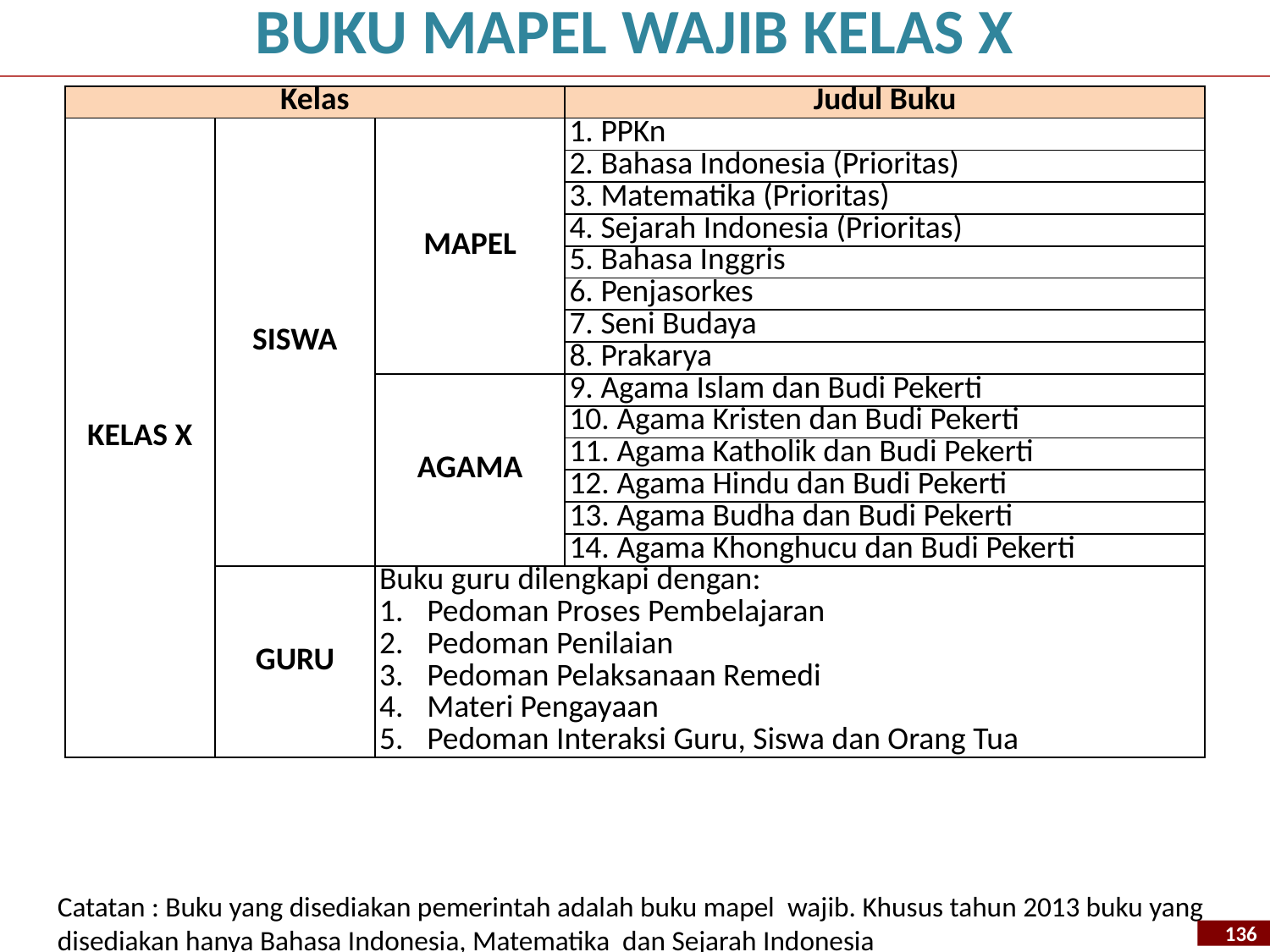

BUKU MAPEL WAJIB KELAS X
| Kelas |  |  | Judul Buku |
| --- | --- | --- | --- |
| KELAS X | SISWA | MAPEL | 1. PPKn |
|  |  |  | 2. Bahasa Indonesia (Prioritas) |
|  |  |  | 3. Matematika (Prioritas) |
|  |  |  | 4. Sejarah Indonesia (Prioritas) |
|  |  |  | 5. Bahasa Inggris |
|  |  |  | 6. Penjasorkes |
|  |  |  | 7. Seni Budaya |
|  |  |  | 8. Prakarya |
|  |  | AGAMA | 9. Agama Islam dan Budi Pekerti |
|  |  |  | 10. Agama Kristen dan Budi Pekerti |
|  |  |  | 11. Agama Katholik dan Budi Pekerti |
|  |  |  | 12. Agama Hindu dan Budi Pekerti |
|  |  |  | 13. Agama Budha dan Budi Pekerti |
|  |  |  | 14. Agama Khonghucu dan Budi Pekerti |
|  | GURU | Buku guru dilengkapi dengan: Pedoman Proses Pembelajaran Pedoman Penilaian Pedoman Pelaksanaan Remedi Materi Pengayaan Pedoman Interaksi Guru, Siswa dan Orang Tua |  |
Catatan : Buku yang disediakan pemerintah adalah buku mapel  wajib. Khusus tahun 2013 buku yang disediakan hanya Bahasa Indonesia, Matematika  dan Sejarah Indonesia
136